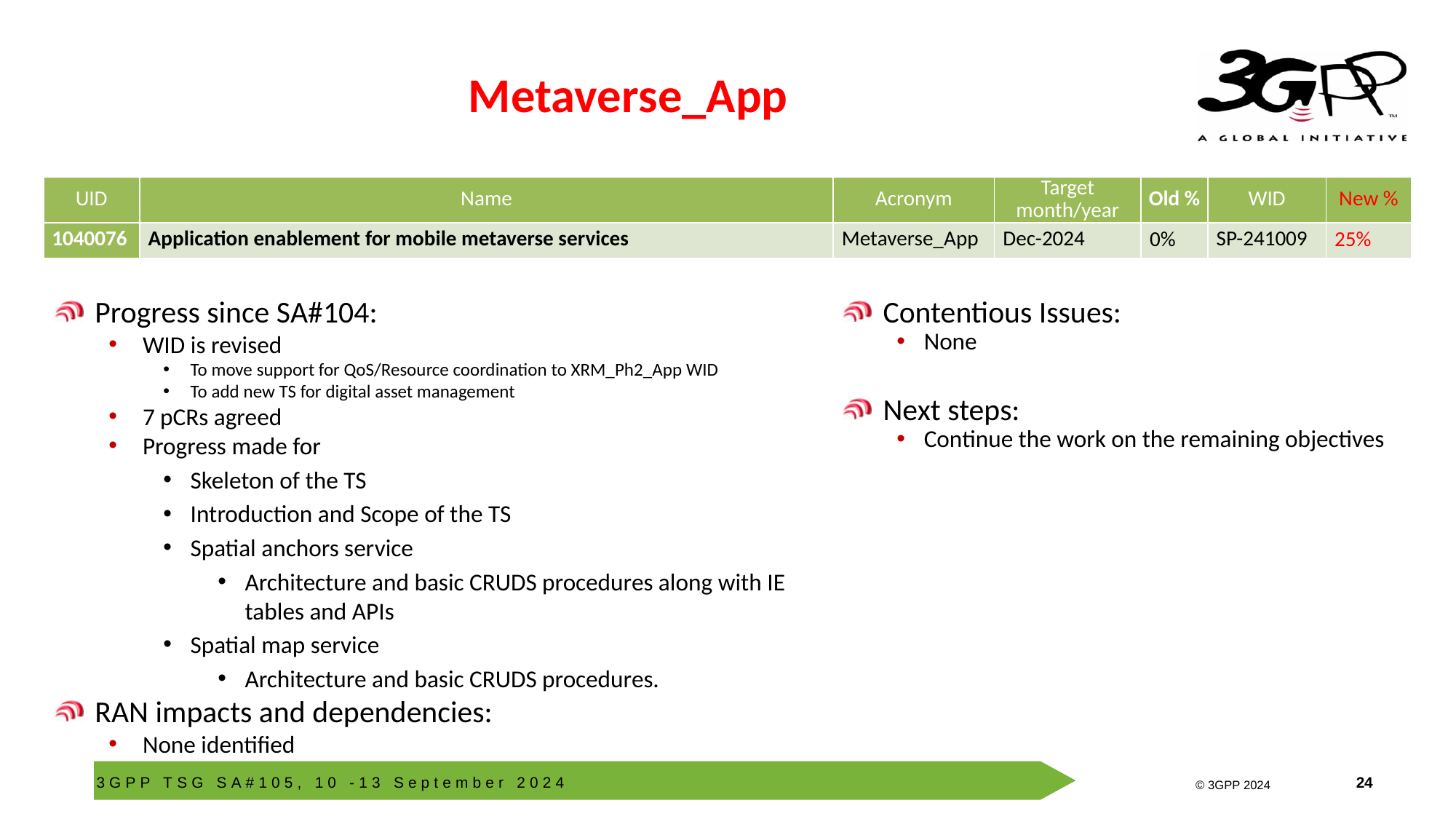

# Metaverse_App
| UID | Name | Acronym | Target month/year | Old % | WID | New % |
| --- | --- | --- | --- | --- | --- | --- |
| 1040076 | Application enablement for mobile metaverse services | Metaverse\_App | Dec-2024 | 0% | SP-241009 | 25% |
Progress since SA#104:
WID is revised
To move support for QoS/Resource coordination to XRM_Ph2_App WID
To add new TS for digital asset management
7 pCRs agreed
Progress made for
Skeleton of the TS
Introduction and Scope of the TS
Spatial anchors service
Architecture and basic CRUDS procedures along with IE tables and APIs
Spatial map service
Architecture and basic CRUDS procedures.
RAN impacts and dependencies:
None identified
Contentious Issues:
None

Next steps:
Continue the work on the remaining objectives